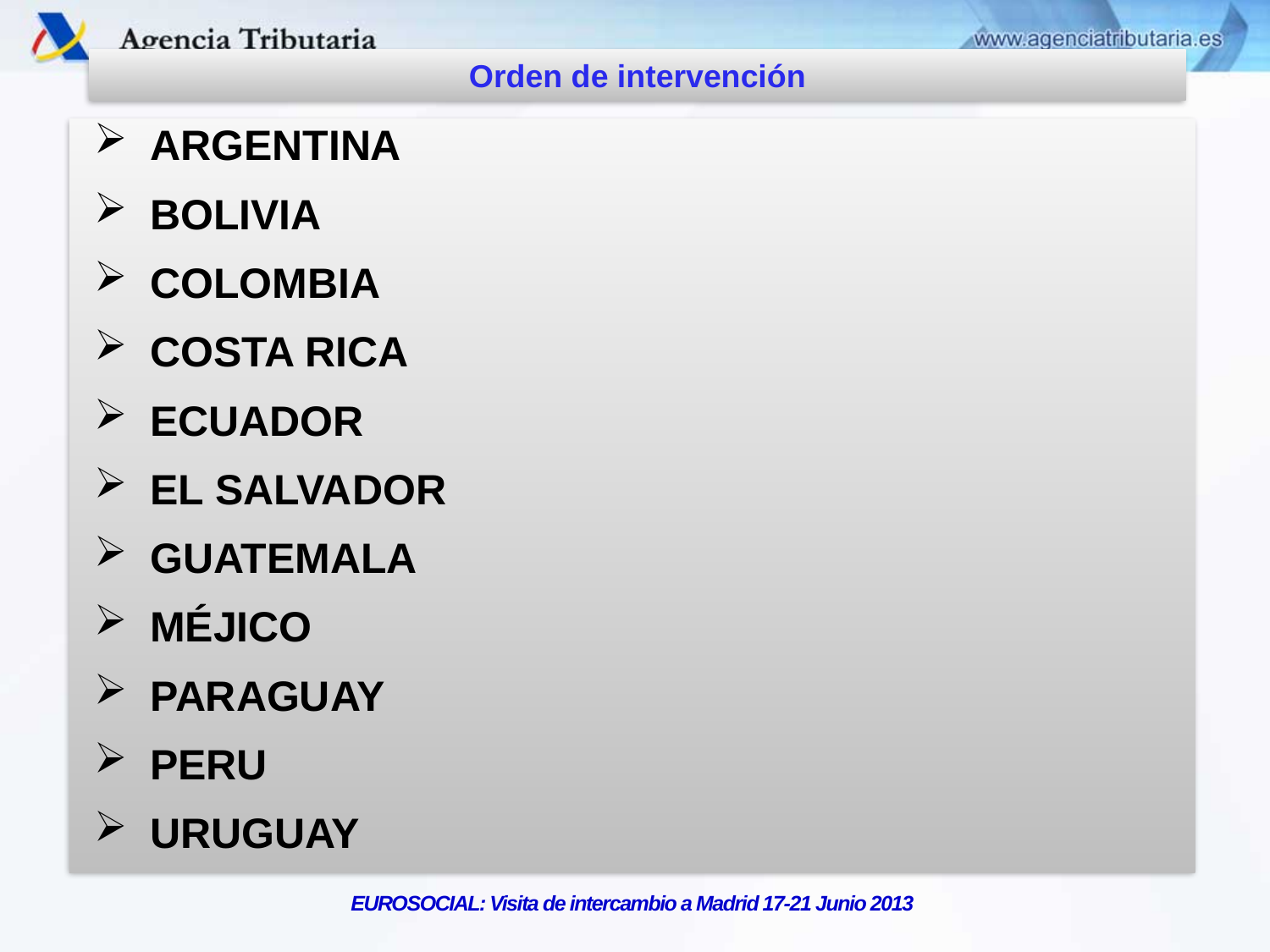

Orden de intervención
ARGENTINA
BOLIVIA
COLOMBIA
COSTA RICA
ECUADOR
EL SALVADOR
GUATEMALA
MÉJICO
PARAGUAY
PERU
URUGUAY

EUROSOCIAL: Visita de intercambio a Madrid 17-21 Junio 2013